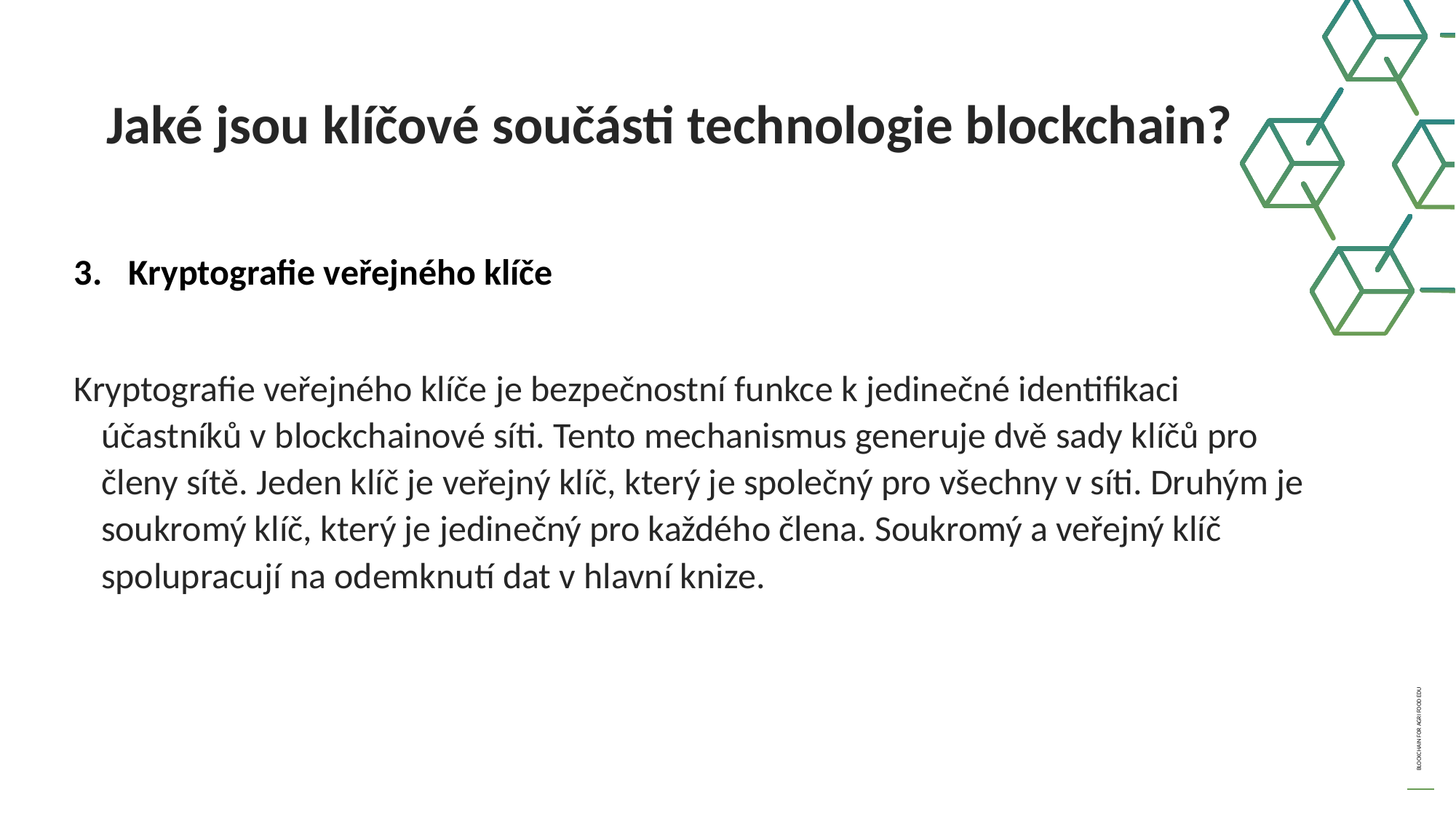

Jaké jsou klíčové součásti technologie blockchain?
Kryptografie veřejného klíče

Kryptografie veřejného klíče je bezpečnostní funkce k jedinečné identifikaci účastníků v blockchainové síti. Tento mechanismus generuje dvě sady klíčů pro členy sítě. Jeden klíč je veřejný klíč, který je společný pro všechny v síti. Druhým je soukromý klíč, který je jedinečný pro každého člena. Soukromý a veřejný klíč spolupracují na odemknutí dat v hlavní knize.